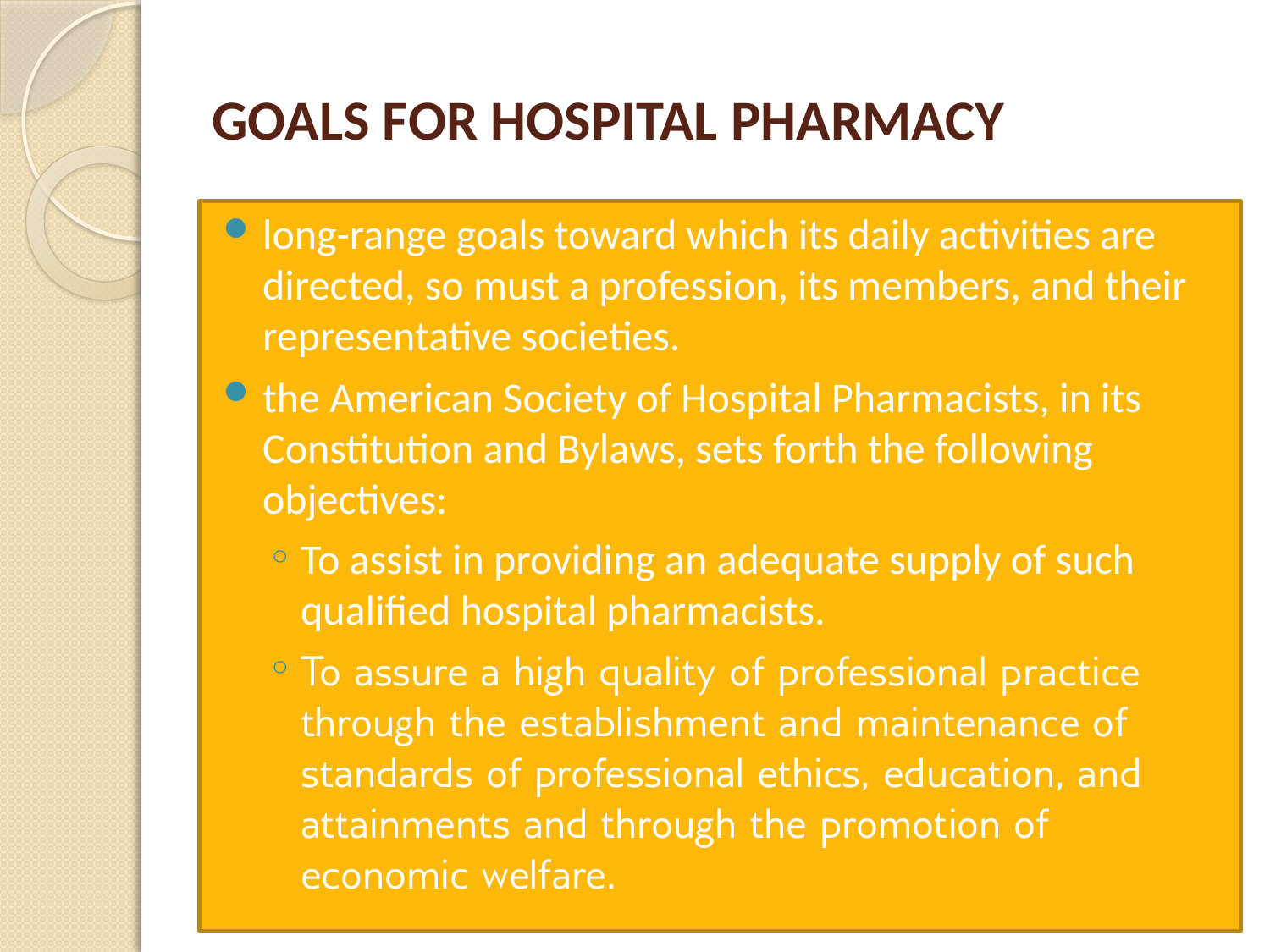

# GOALS FOR HOSPITAL PHARMACY
long-range goals toward which its daily activities are directed, so must a profession, its members, and their representative societies.
the American Society of Hospital Pharmacists, in its Constitution and Bylaws, sets forth the following objectives:
To assist in providing an adequate supply of such qualified hospital pharmacists.
To assure a high quality of professional practice through the establishment and maintenance of standards of professional ethics, education, and attainments and through the promotion of economic welfare.